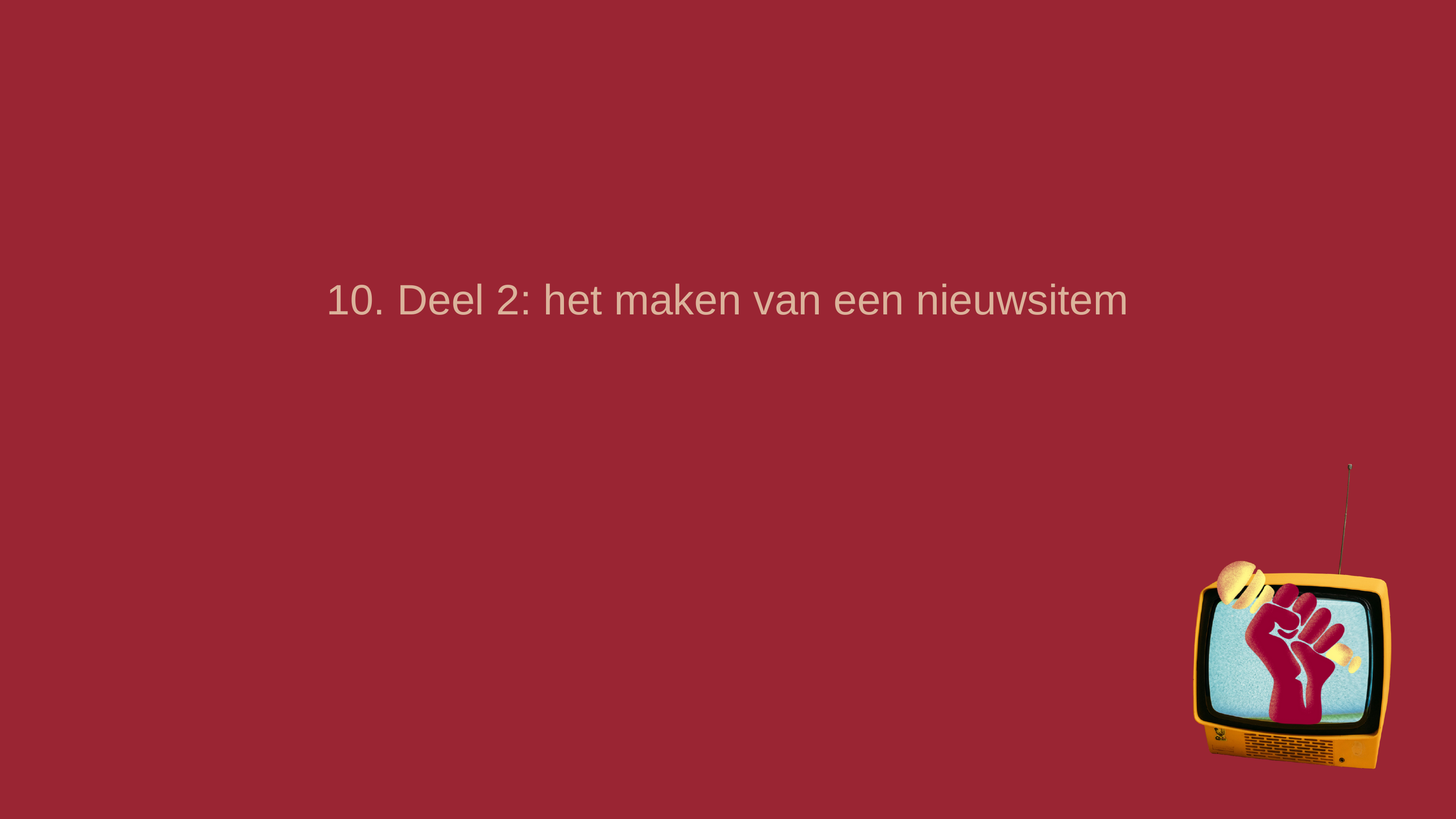

10. Deel 2: het maken van een nieuwsitem